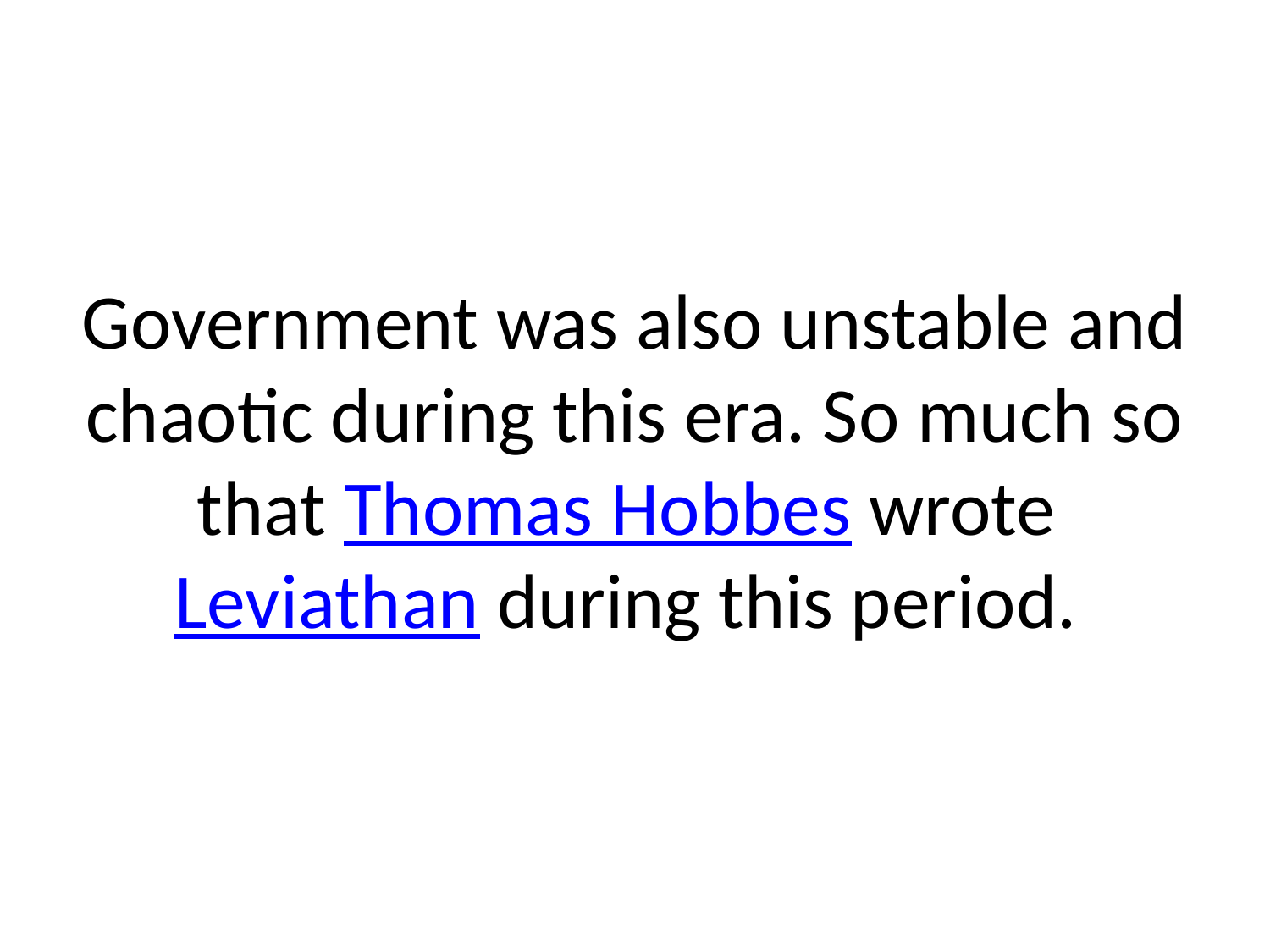

# Government was also unstable and chaotic during this era. So much so that Thomas Hobbes wrote Leviathan during this period.